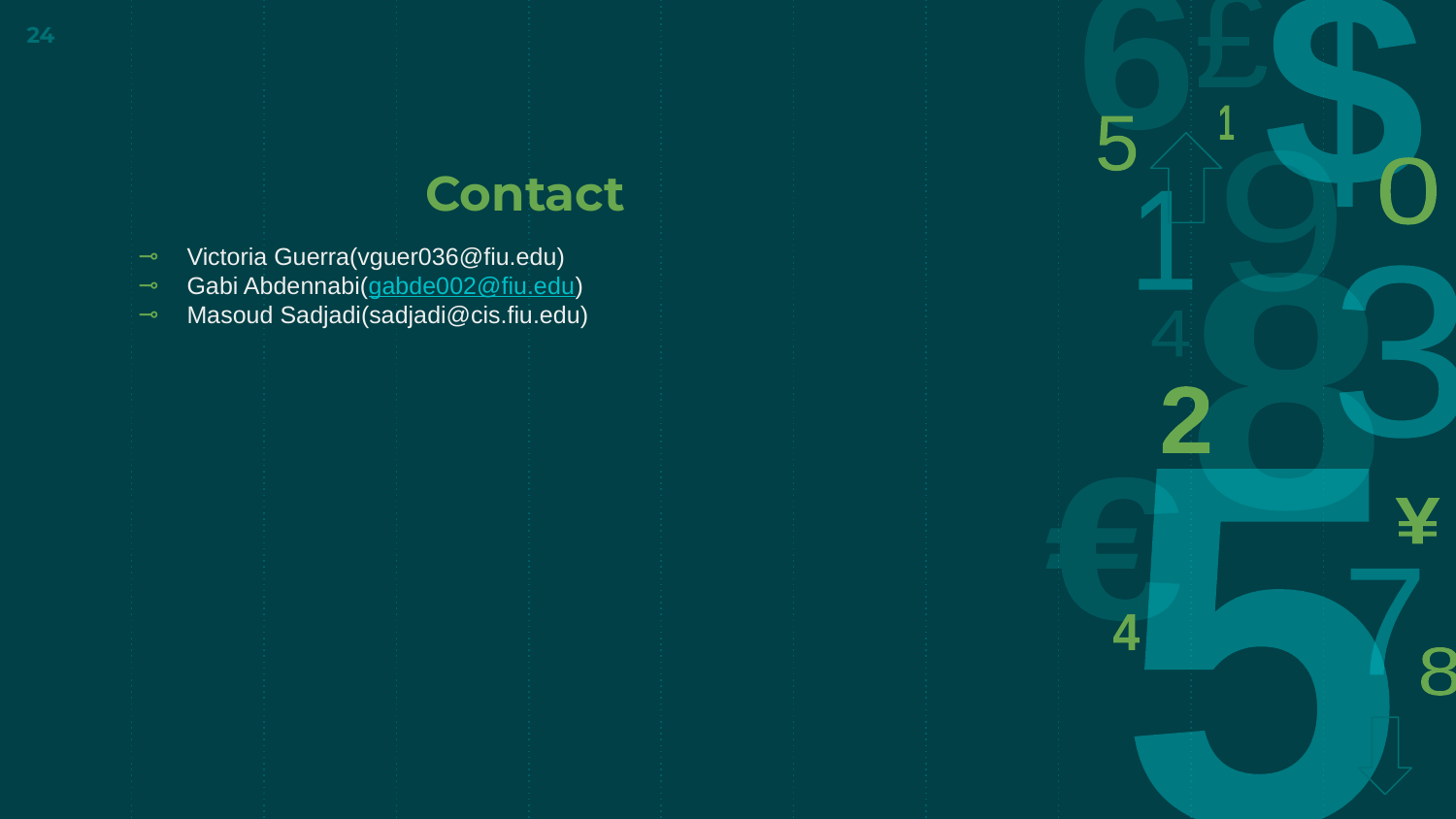

24
# Contact
Victoria Guerra(vguer036@fiu.edu)
Gabi Abdennabi(gabde002@fiu.edu)
Masoud Sadjadi(sadjadi@cis.fiu.edu)